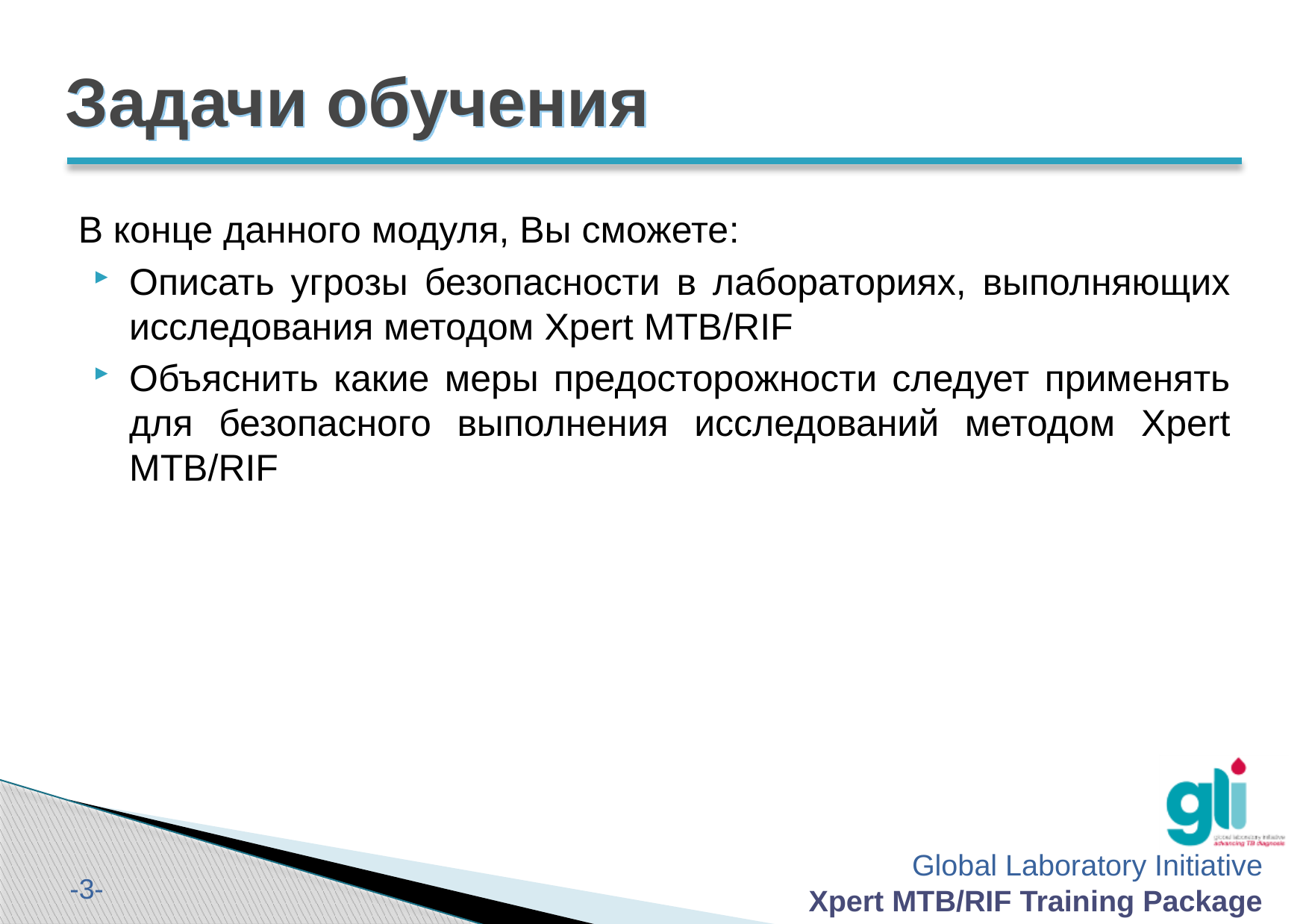

# Задачи обучения
В конце данного модуля, Вы сможете:
Описать угрозы безопасности в лабораториях, выполняющих исследования методом Xpert MTB/RIF
Объяснить какие меры предосторожности следует применять для безопасного выполнения исследований методом Xpert MTB/RIF